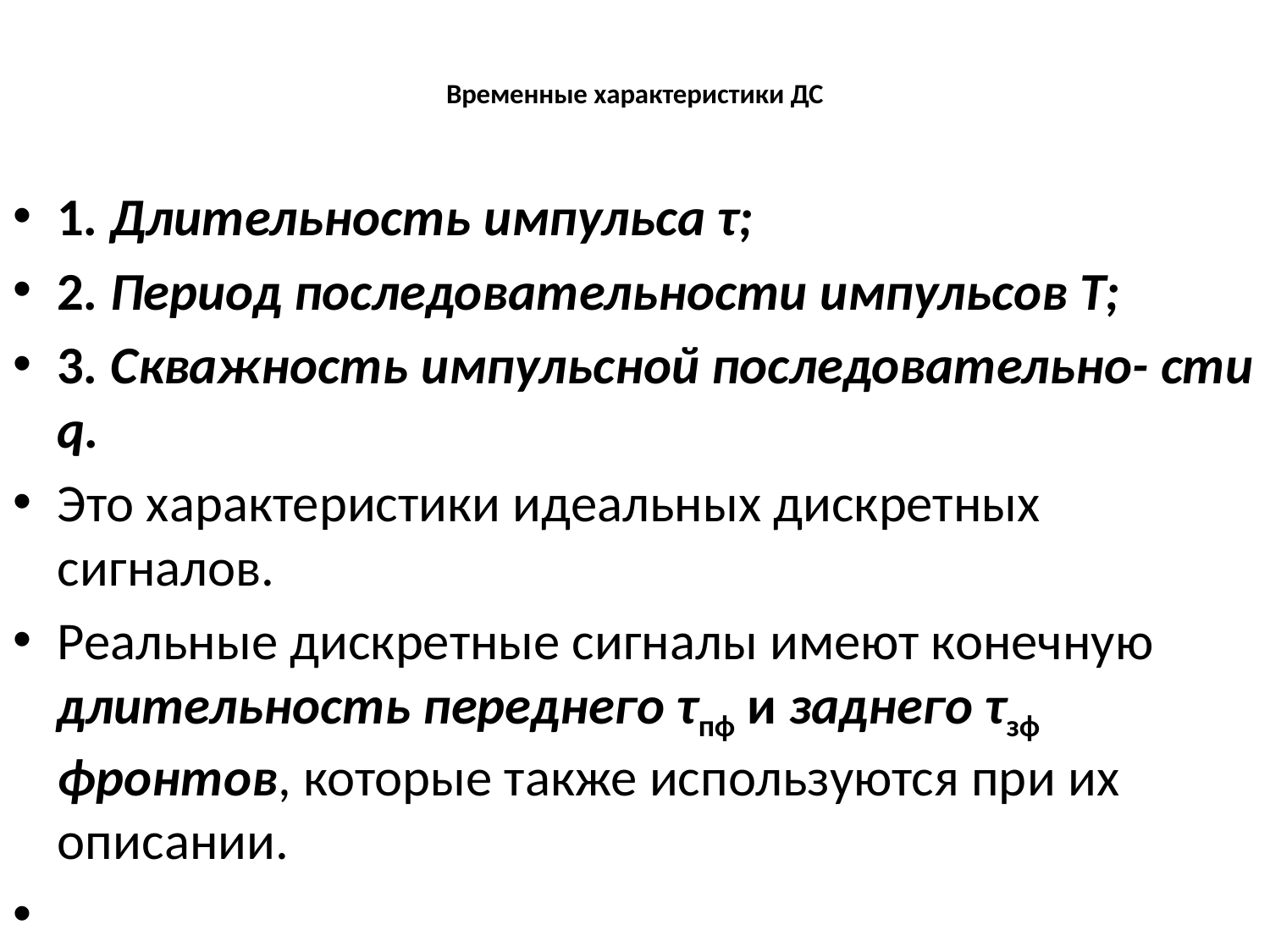

# Временные характеристики ДС
1. Длительность импульса τ;
2. Период последовательности импульсов Т;
3. Скважность импульсной последовательно- сти q.
Это характеристики идеальных дискретных сигналов.
Реальные дискретные сигналы имеют конечную длительность переднего τпф и заднего τзф   фронтов, которые также используются при их описании.